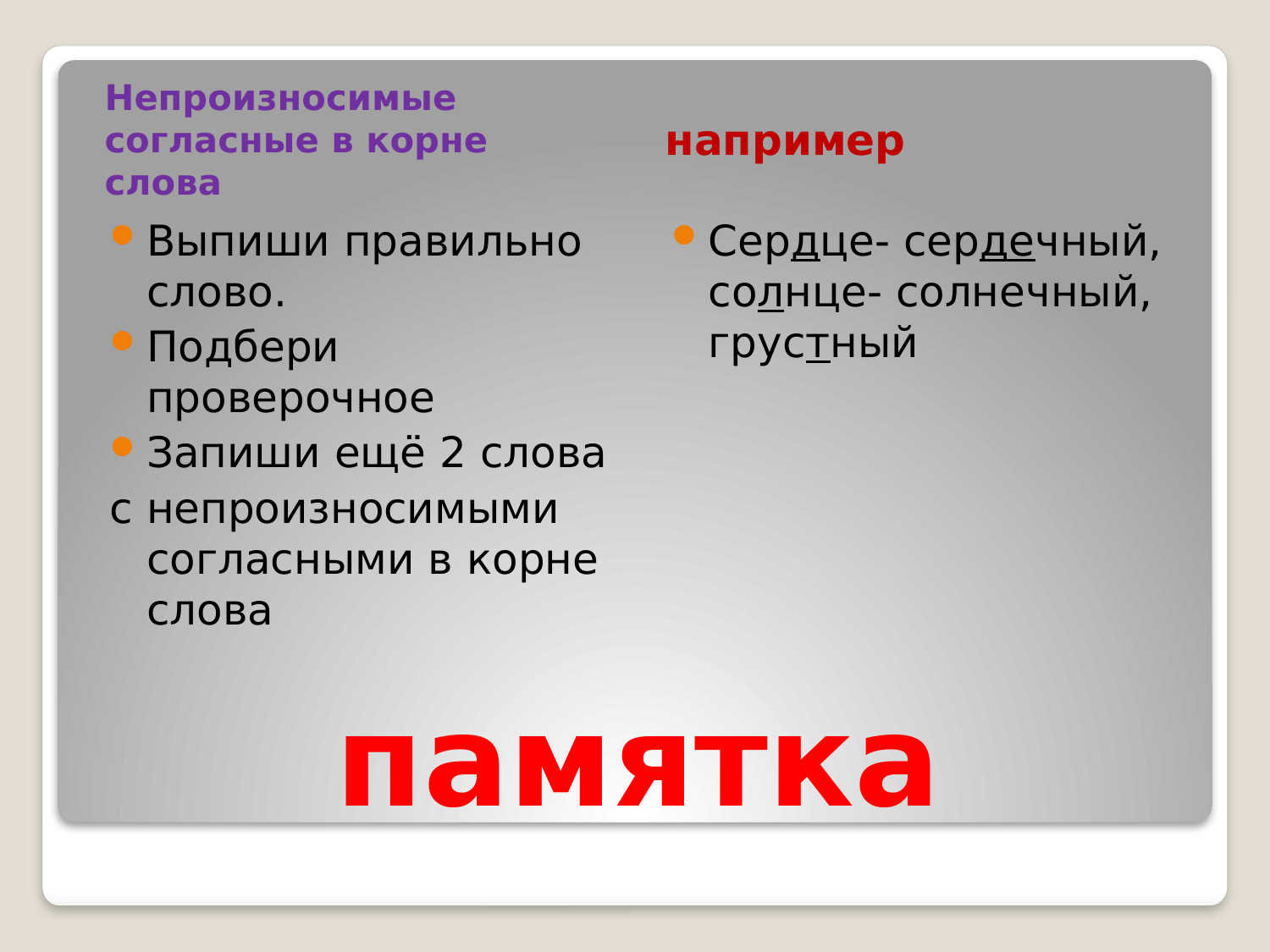

Непроизносимые согласные в корне слова
например
Выпиши правильно слово.
Подбери проверочное
Запиши ещё 2 слова
с непроизносимыми согласными в корне слова
Сердце- сердечный, солнце- солнечный, грустный
# памятка